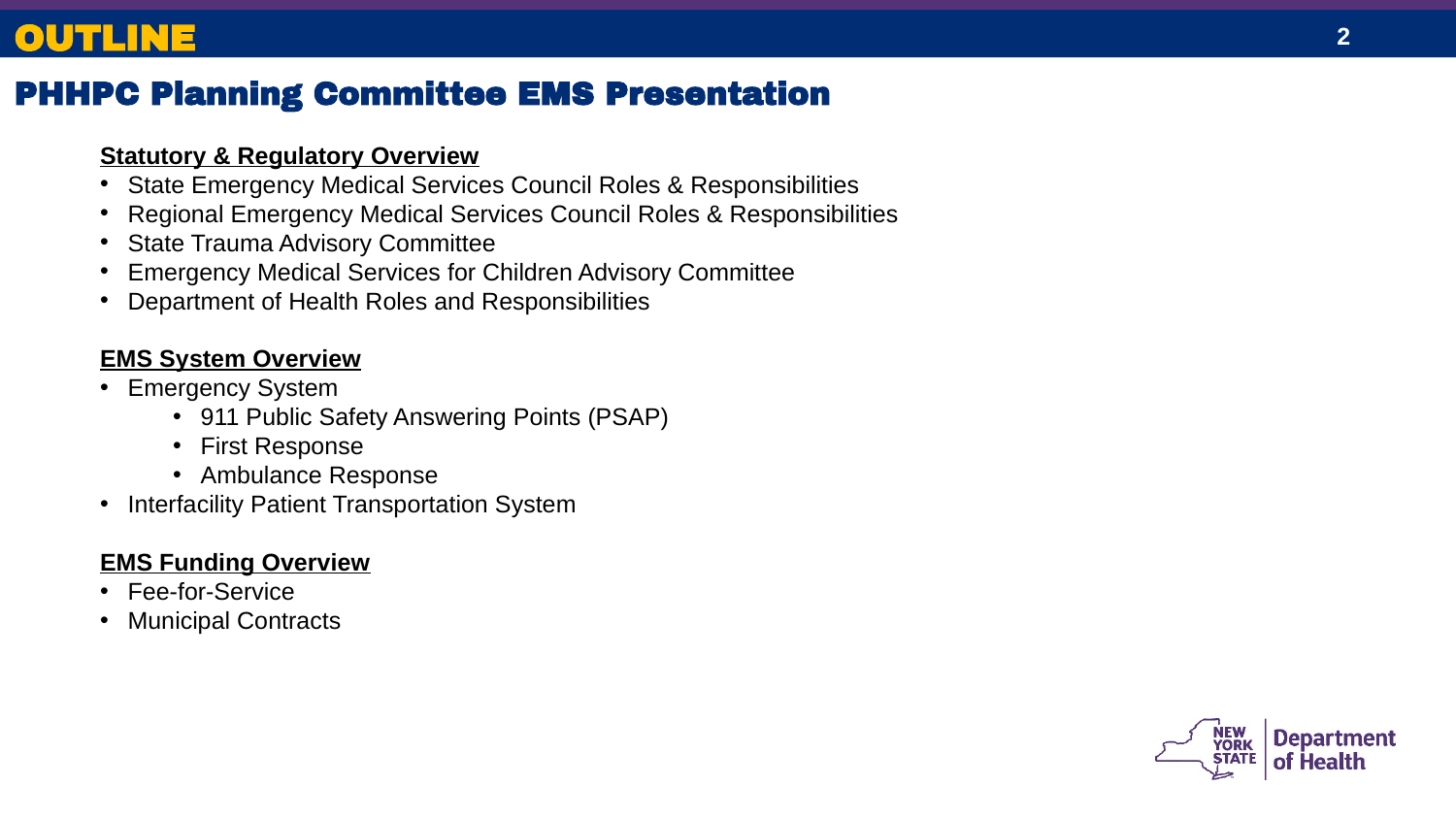

OUTLINE
PHHPC Planning Committee EMS Presentation
Statutory & Regulatory Overview
State Emergency Medical Services Council Roles & Responsibilities
Regional Emergency Medical Services Council Roles & Responsibilities
State Trauma Advisory Committee
Emergency Medical Services for Children Advisory Committee
Department of Health Roles and Responsibilities

EMS System Overview
Emergency System
911 Public Safety Answering Points (PSAP)
First Response
Ambulance Response
Interfacility Patient Transportation System

EMS Funding Overview
Fee-for-Service
Municipal Contracts